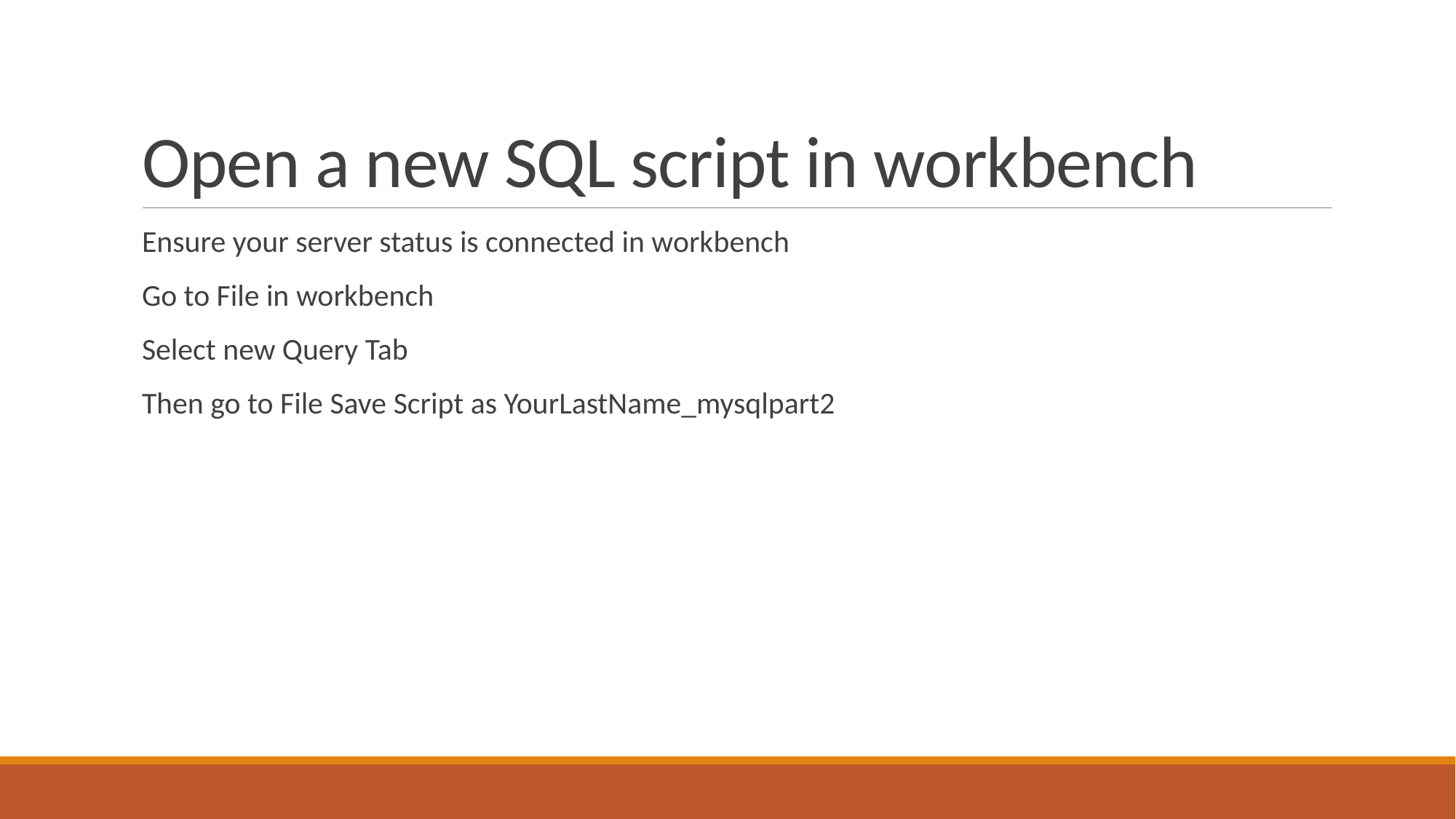

# Open a new SQL script in workbench
Ensure your server status is connected in workbench
Go to File in workbench
Select new Query Tab
Then go to File Save Script as YourLastName_mysqlpart2